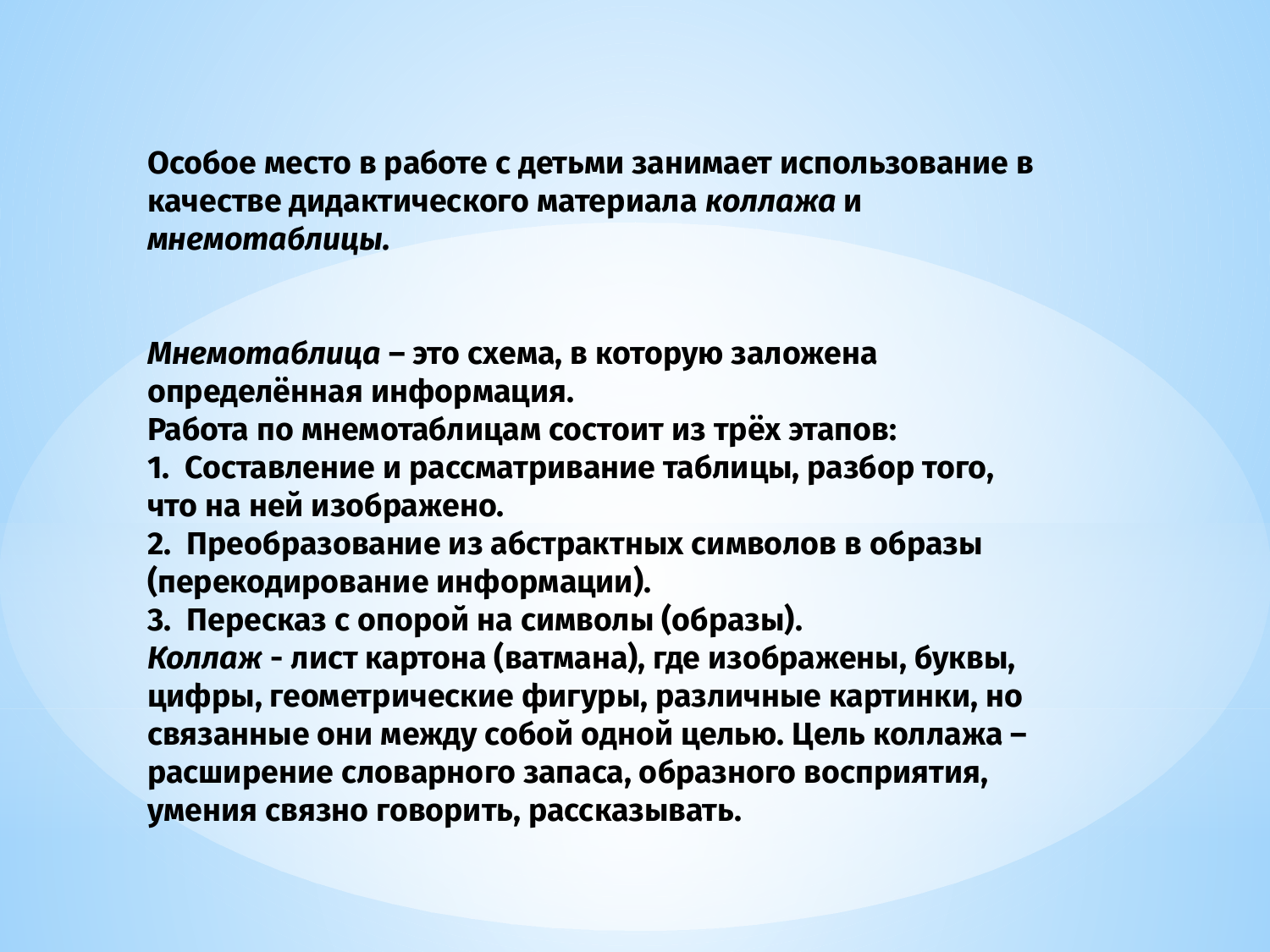

Особое место в работе с детьми занимает использование в качестве дидактического материала коллажа и мнемотаблицы.

Мнемотаблица – это схема, в которую заложена определённая информация.
Работа по мнемотаблицам состоит из трёх этапов:
1.  Составление и рассматривание таблицы, разбор того, что на ней изображено.
2.  Преобразование из абстрактных символов в образы (перекодирование информации).
3.  Пересказ с опорой на символы (образы).
Коллаж - лист картона (ватмана), где изображены, буквы, цифры, геометрические фигуры, различные картинки, но связанные они между собой одной целью. Цель коллажа – расширение словарного запаса, образного восприятия, умения связно говорить, рассказывать.